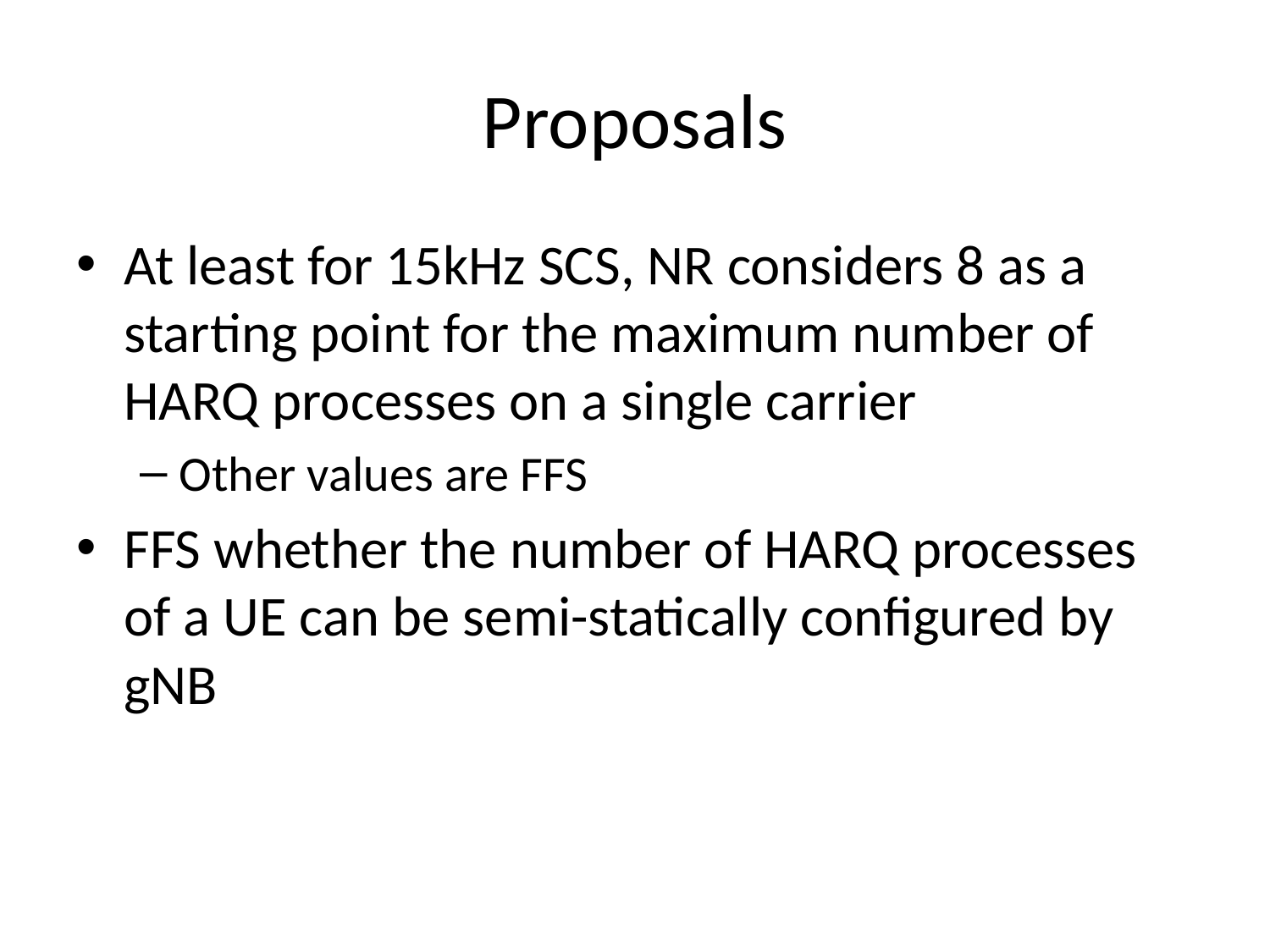

# Proposals
At least for 15kHz SCS, NR considers 8 as a starting point for the maximum number of HARQ processes on a single carrier
Other values are FFS
FFS whether the number of HARQ processes of a UE can be semi-statically configured by gNB